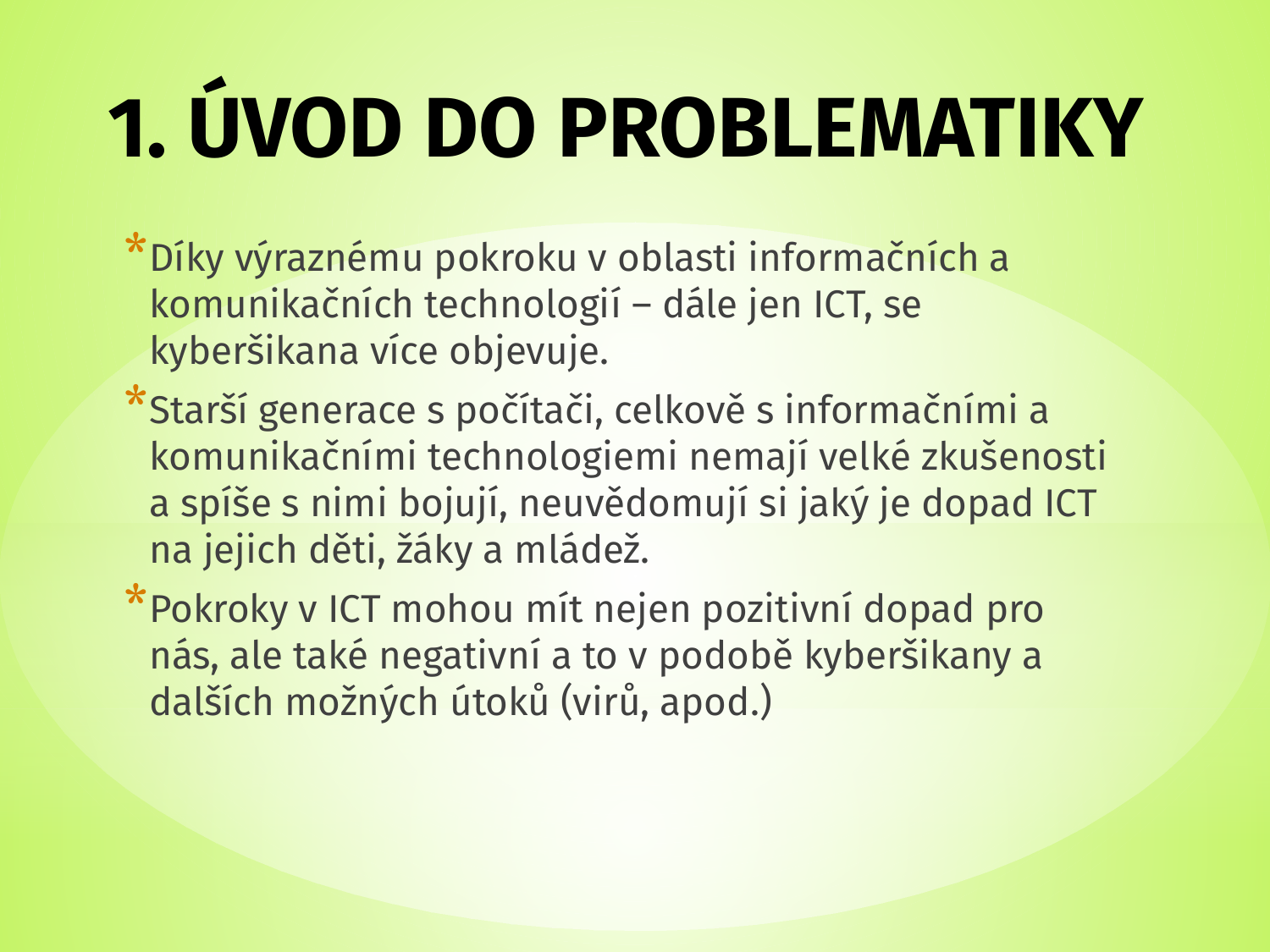

# 1. úvod do problematikY
Díky výraznému pokroku v oblasti informačních a komunikačních technologií – dále jen ICT, se kyberšikana více objevuje.
Starší generace s počítači, celkově s informačními a komunikačními technologiemi nemají velké zkušenosti a spíše s nimi bojují, neuvědomují si jaký je dopad ICT na jejich děti, žáky a mládež.
Pokroky v ICT mohou mít nejen pozitivní dopad pro nás, ale také negativní a to v podobě kyberšikany a dalších možných útoků (virů, apod.)